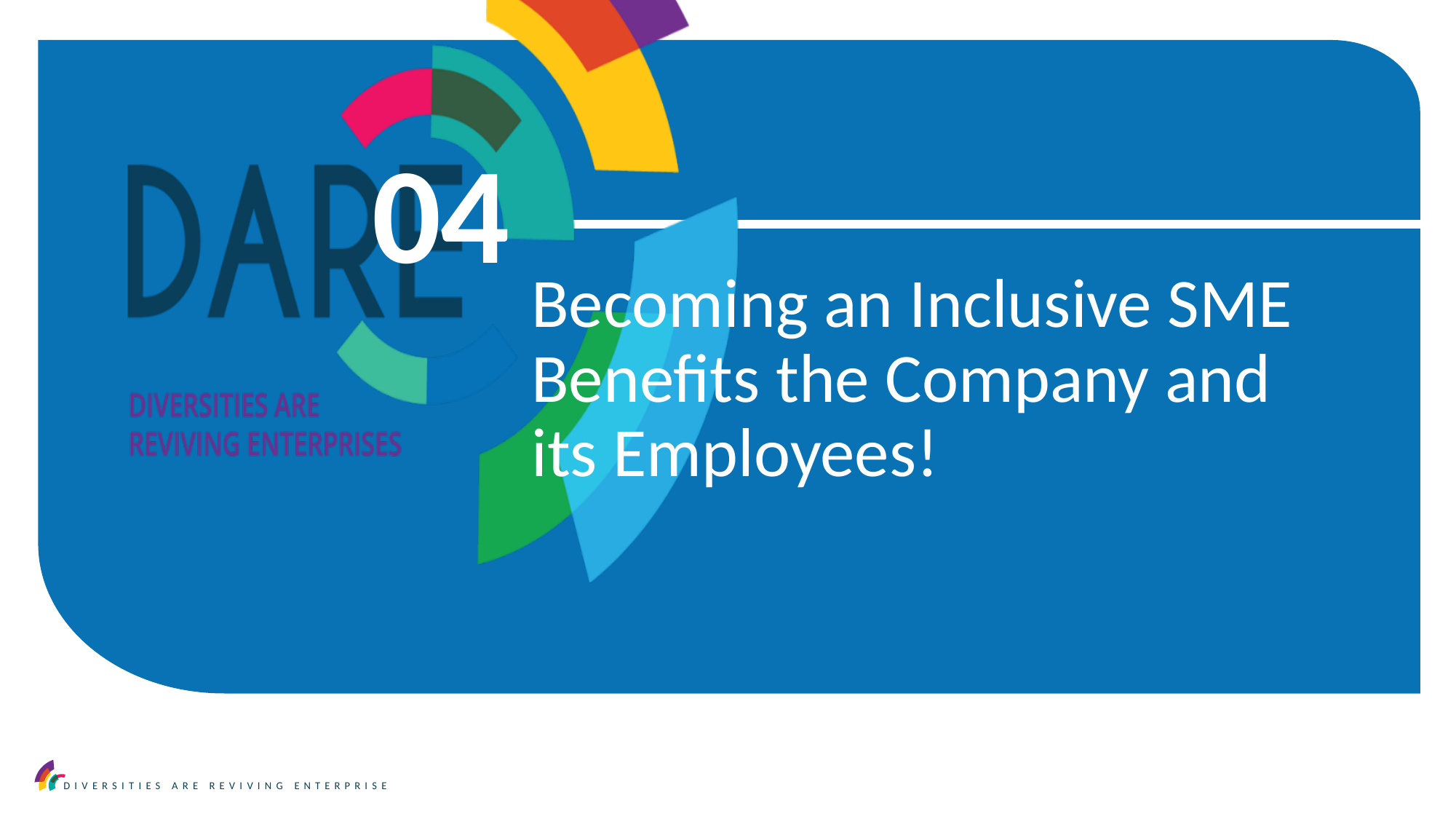

04
Becoming an Inclusive SME Benefits the Company and its Employees!